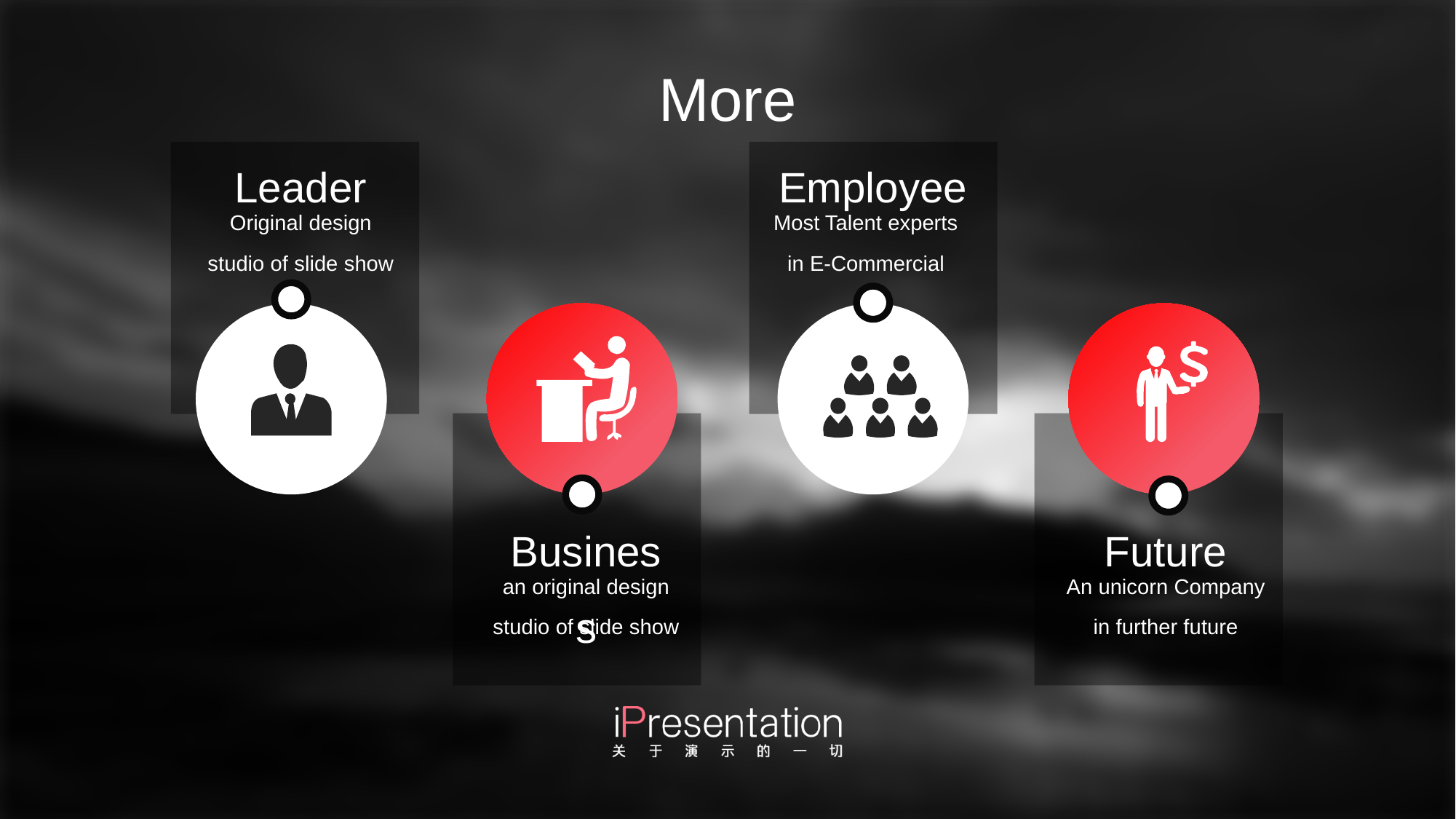

# More
Leader
Employee

Original design
studio of slide show
Most Talent experts
in E-Commercial

Business
Future
an original design
studio of slide show
An unicorn Company
in further future